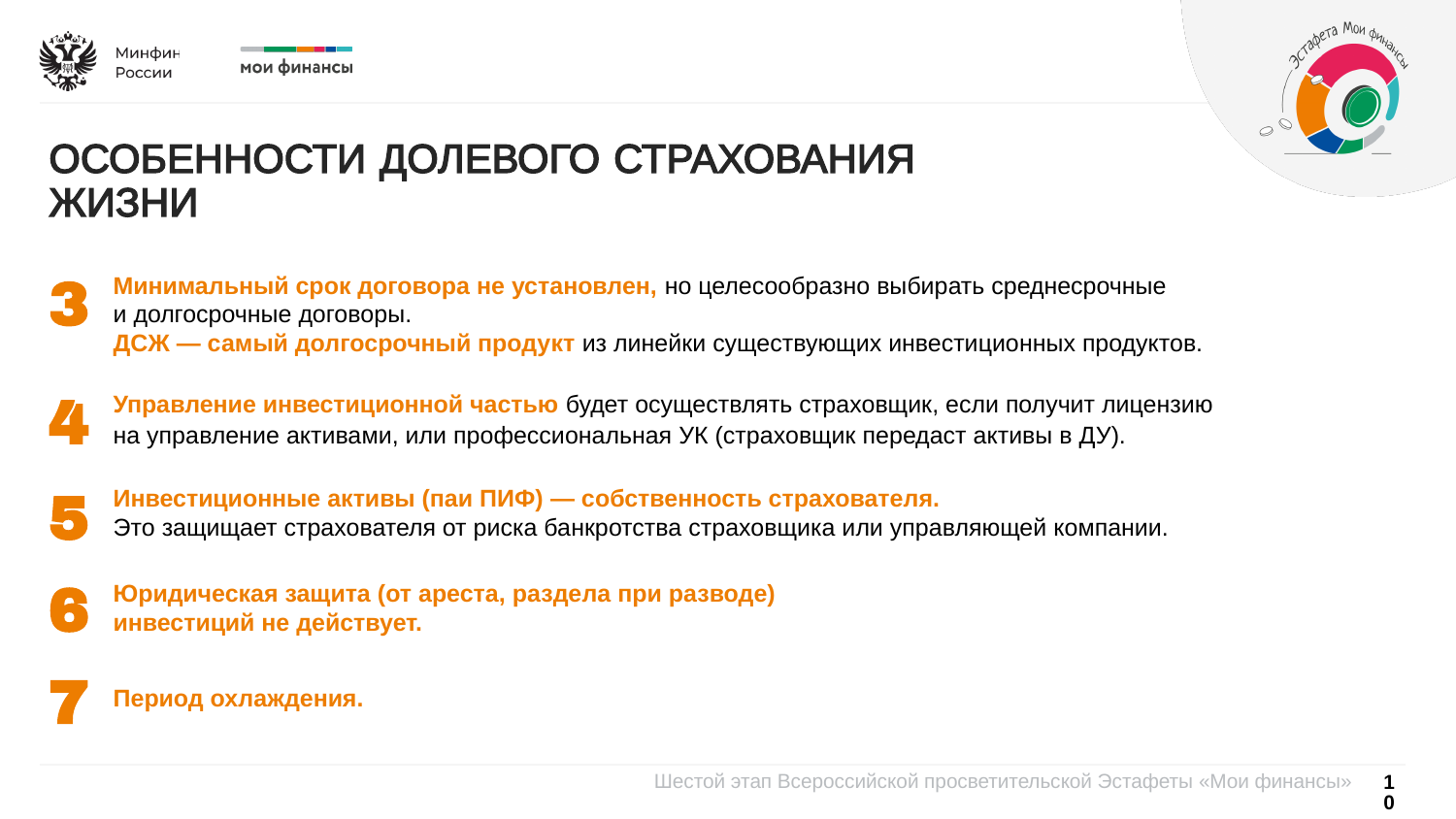

ОСОБЕННОСТИ ДОЛЕВОГО СТРАХОВАНИЯ ЖИЗНИ

3
Минимальный срок договора не установлен, но целесообразно выбирать среднесрочные
и долгосрочные договоры.
ДСЖ — самый долгосрочный продукт из линейки существующих инвестиционных продуктов.
4
Управление инвестиционной частью будет осуществлять страховщик, если получит лицензию на управление активами, или профессиональная УК (страховщик передаст активы в ДУ).
5
Инвестиционные активы (паи ПИФ) — собственность страхователя.
Это защищает страхователя от риска банкротства страховщика или управляющей компании.
6
Юридическая защита (от ареста, раздела при разводе) инвестиций не действует.
7
Период охлаждения.
10